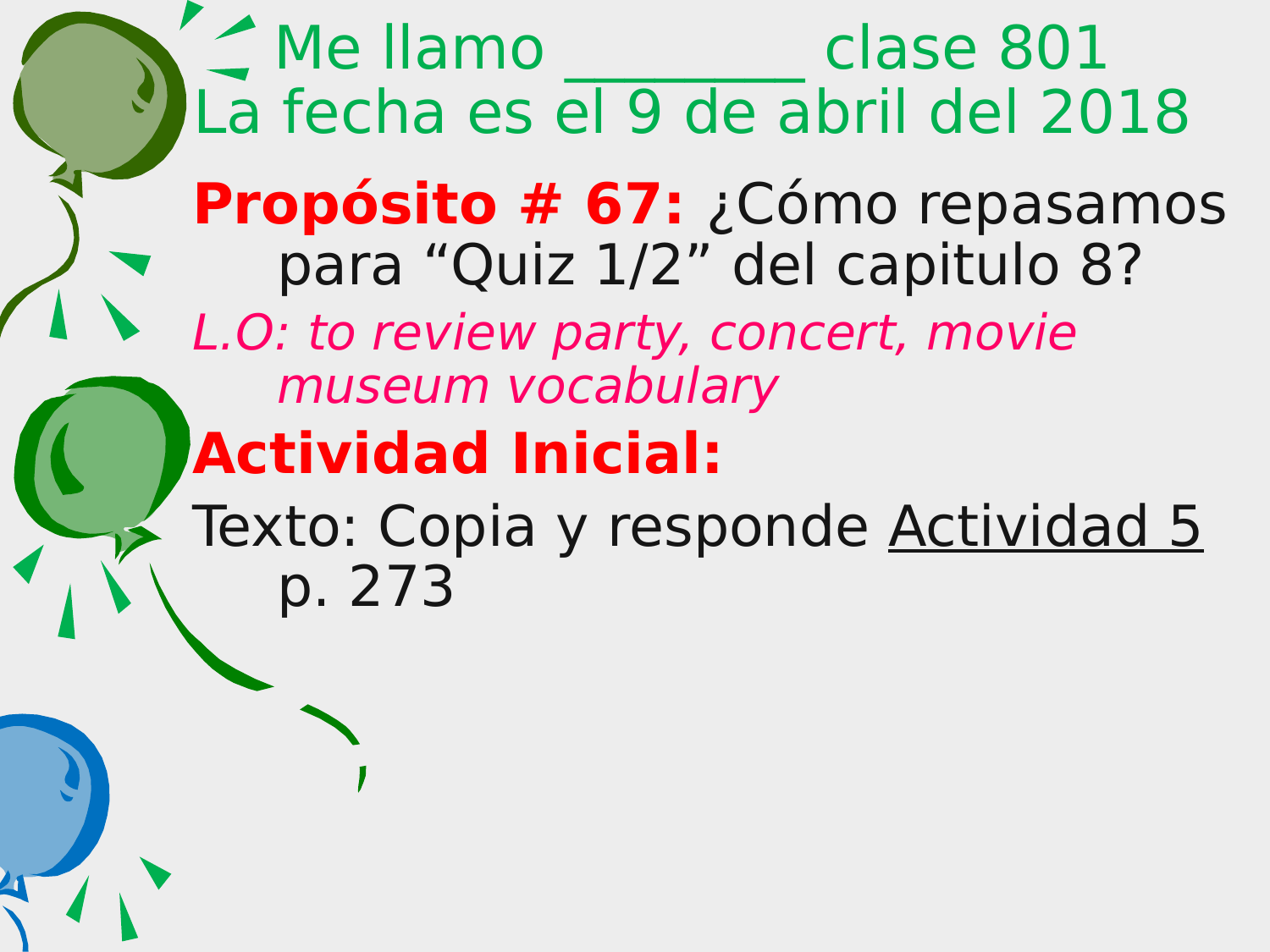

Me llamo ________ clase 801
La fecha es el 9 de abril del 2018
Propósito # 67: ¿Cómo repasamos para “Quiz 1/2” del capitulo 8?
L.O: to review party, concert, movie museum vocabulary
Actividad Inicial:
Texto: Copia y responde Actividad 5 p. 273